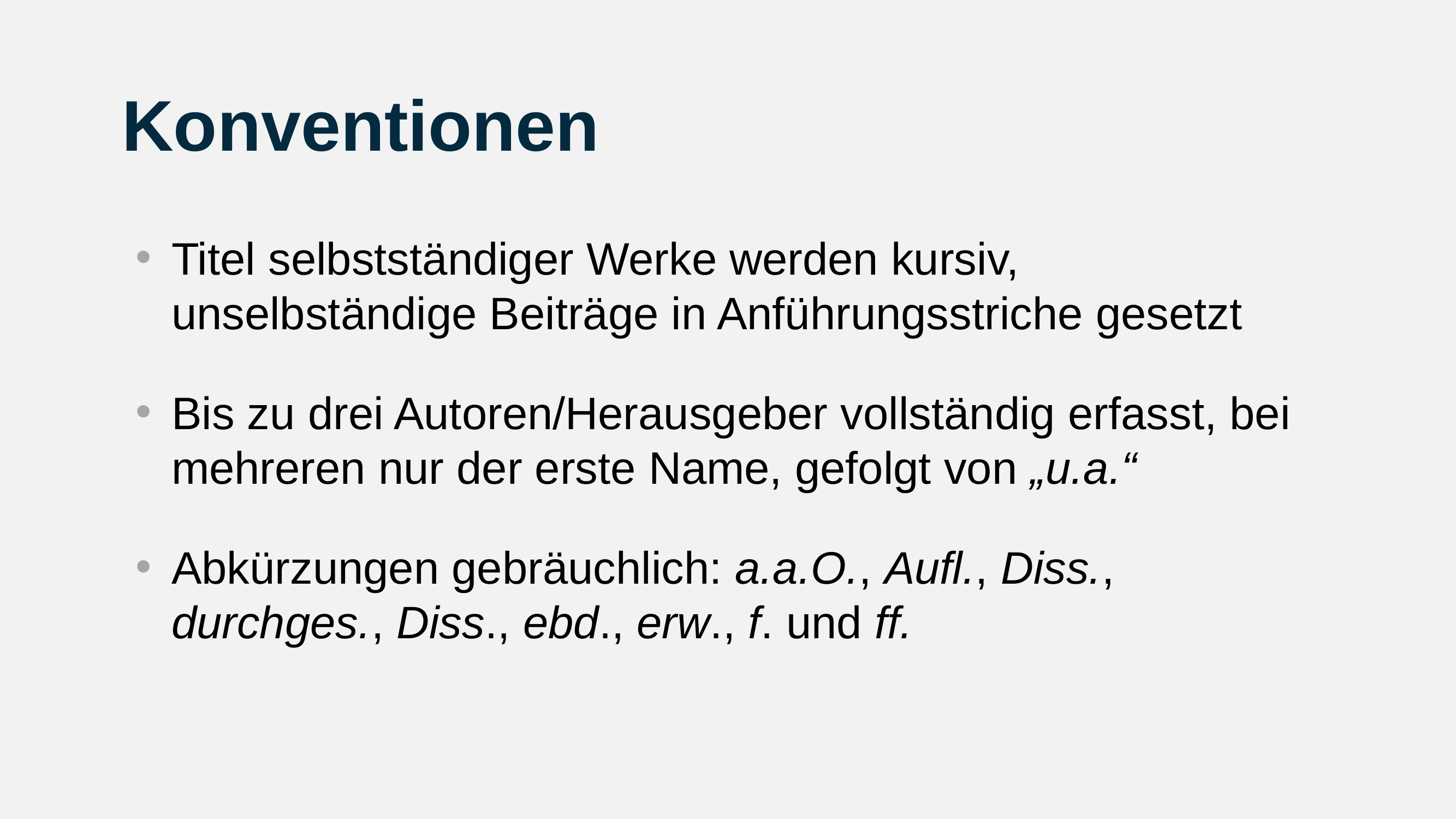

# Konventionen
Titel selbstständiger Werke werden kursiv, unselbständige Beiträge in Anführungsstriche gesetzt
Bis zu drei Autoren/Herausgeber vollständig erfasst, bei mehreren nur der erste Name, gefolgt von „u.a.“
Abkürzungen gebräuchlich: a.a.O., Aufl., Diss., durchges., Diss., ebd., erw., f. und ff.